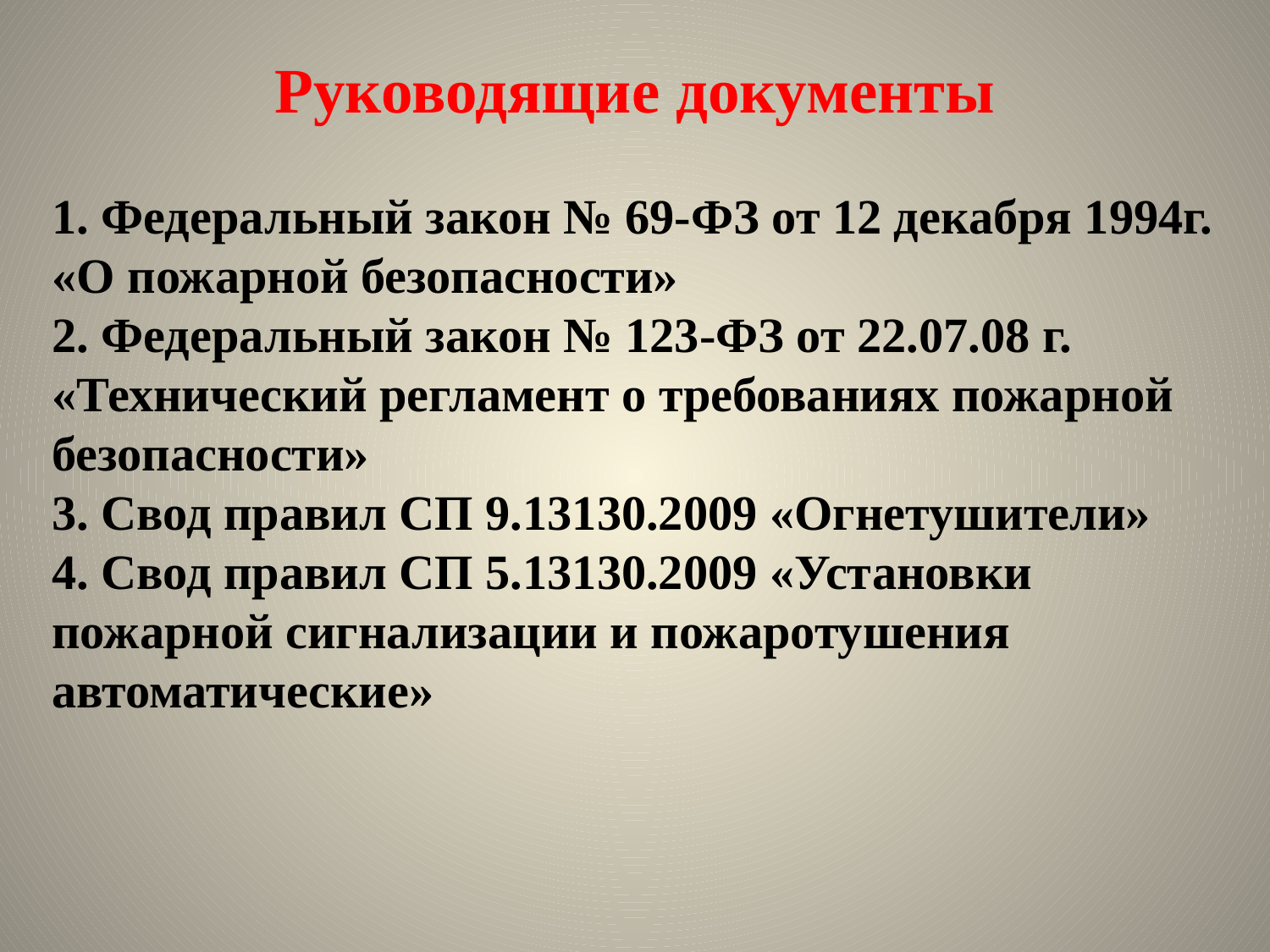

Руководящие документы

1. Федеральный закон № 69-ФЗ от 12 декабря 1994г. «О пожарной безопасности»
2. Федеральный закон № 123-ФЗ от 22.07.08 г. «Технический регламент о требованиях пожарной безопасности»
3. Свод правил СП 9.13130.2009 «Огнетушители»
4. Свод правил СП 5.13130.2009 «Установки пожарной сигнализации и пожаротушения автоматические»